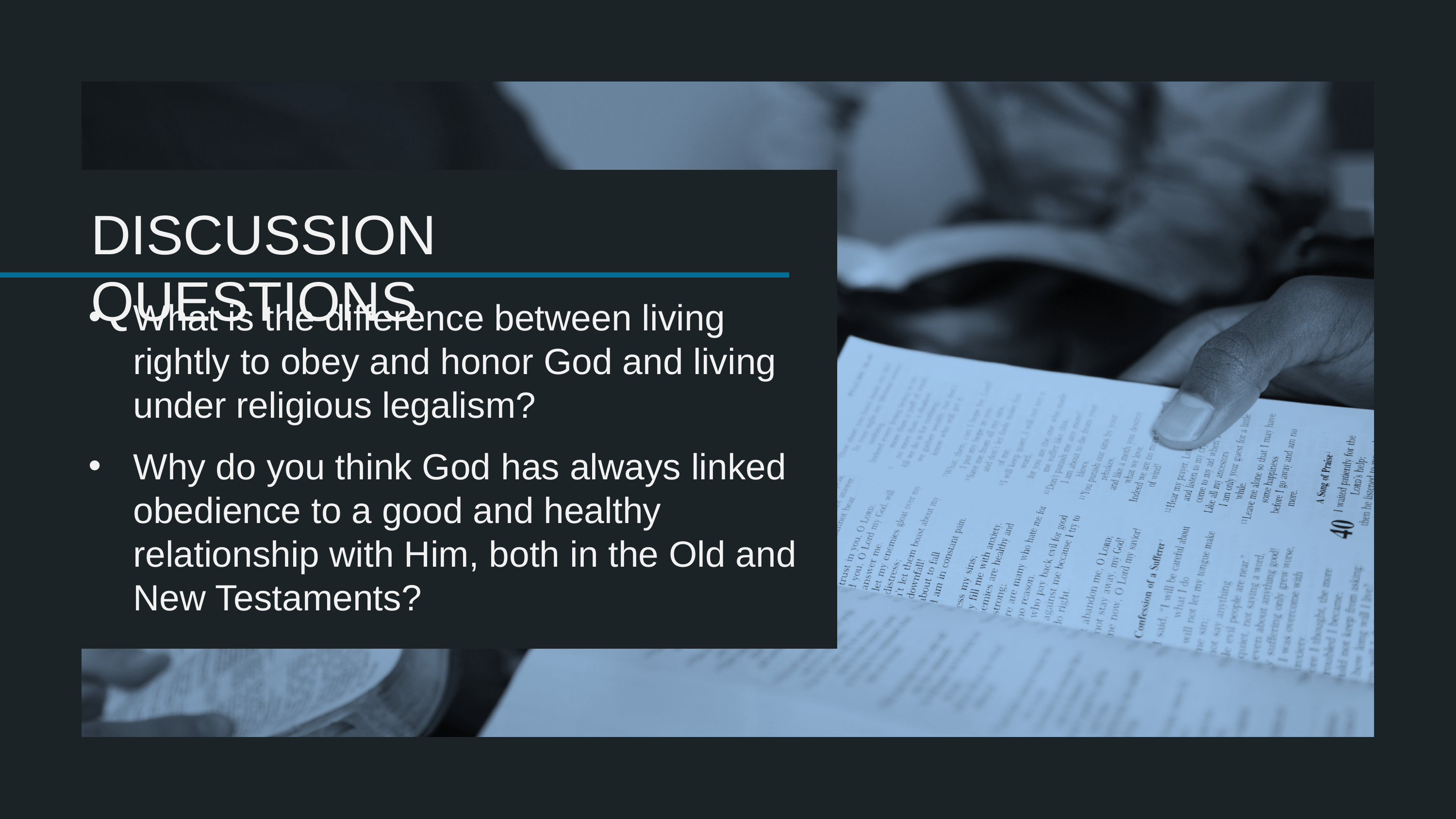

What is the difference between living rightly to obey and honor God and living under religious legalism?
Why do you think God has always linked obedience to a good and healthy relationship with Him, both in the Old and New Testaments?